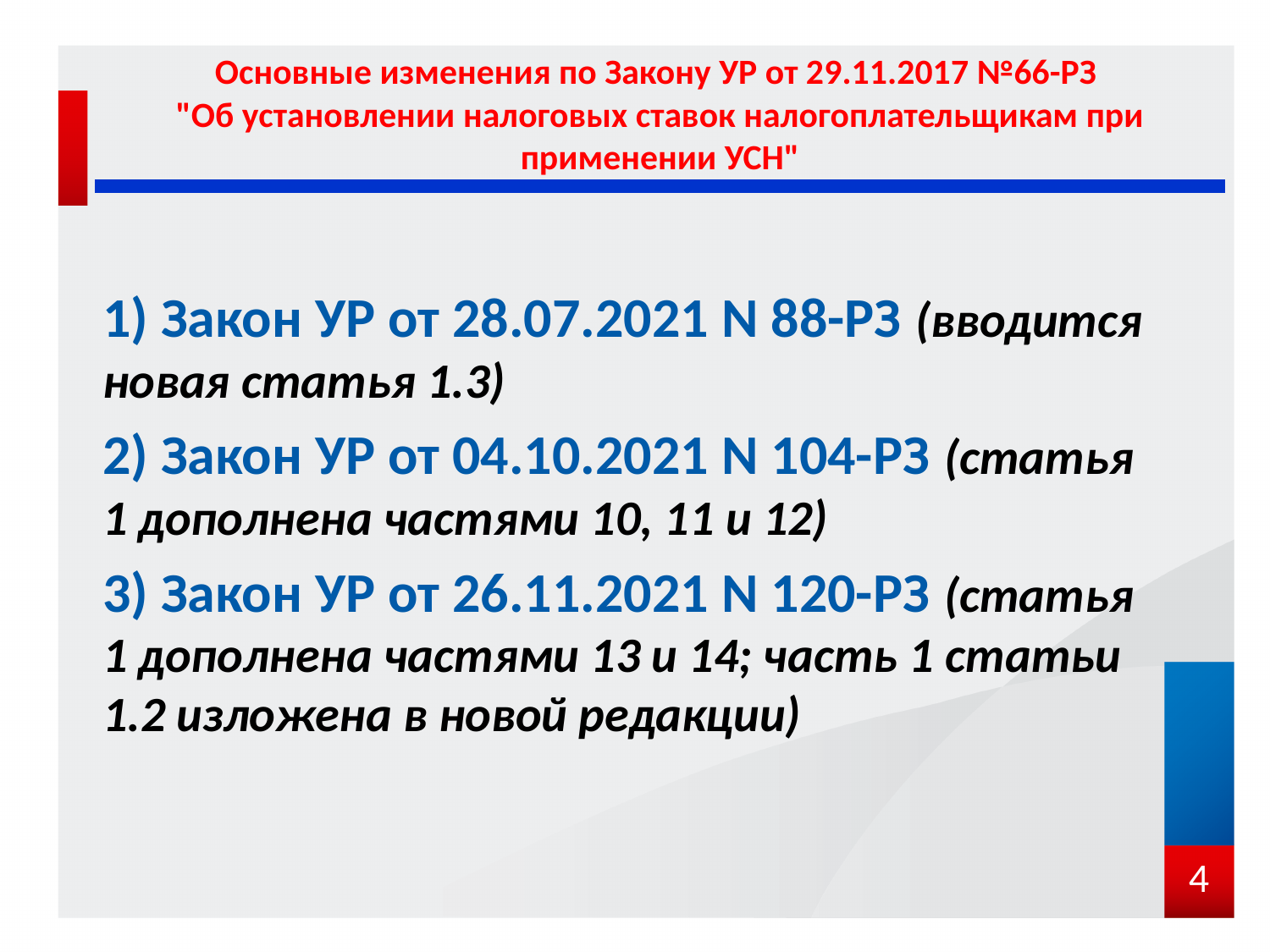

# Основные изменения по Закону УР от 29.11.2017 №66-РЗ "Об установлении налоговых ставок налогоплательщикам при применении УСН"

1) Закон УР от 28.07.2021 N 88-РЗ (вводится новая статья 1.3)
2) Закон УР от 04.10.2021 N 104-РЗ (статья 1 дополнена частями 10, 11 и 12)
3) Закон УР от 26.11.2021 N 120-РЗ (статья 1 дополнена частями 13 и 14; часть 1 статьи 1.2 изложена в новой редакции)

4